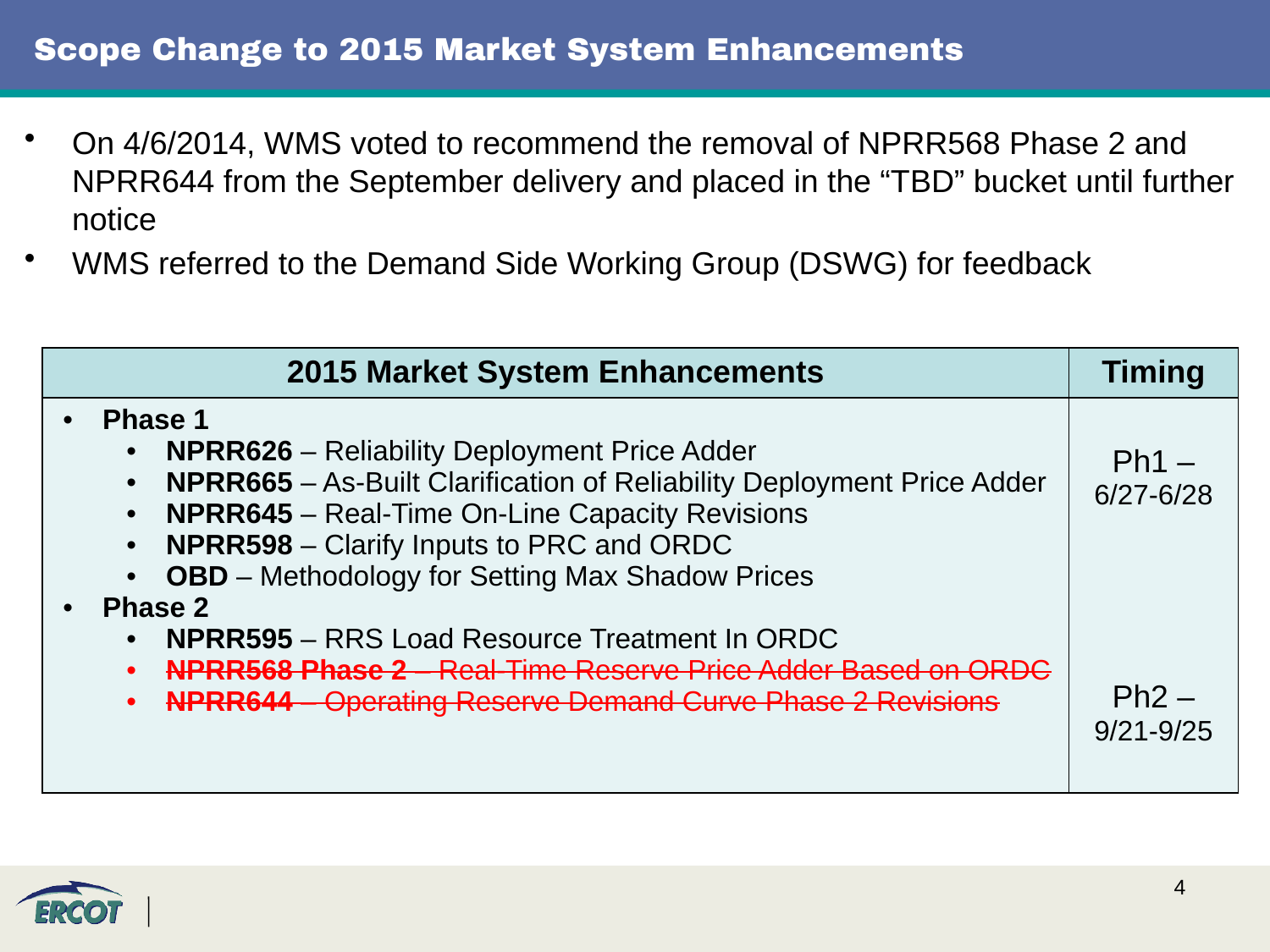

# Scope Change to 2015 Market System Enhancements
On 4/6/2014, WMS voted to recommend the removal of NPRR568 Phase 2 and NPRR644 from the September delivery and placed in the “TBD” bucket until further notice
WMS referred to the Demand Side Working Group (DSWG) for feedback
| 2015 Market System Enhancements | Timing |
| --- | --- |
| Phase 1 NPRR626 – Reliability Deployment Price Adder NPRR665 – As-Built Clarification of Reliability Deployment Price Adder NPRR645 – Real-Time On-Line Capacity Revisions NPRR598 – Clarify Inputs to PRC and ORDC OBD – Methodology for Setting Max Shadow Prices Phase 2 NPRR595 – RRS Load Resource Treatment In ORDC NPRR568 Phase 2 – Real-Time Reserve Price Adder Based on ORDC NPRR644 – Operating Reserve Demand Curve Phase 2 Revisions | Ph1 – 6/27-6/28 Ph2 – 9/21-9/25 |